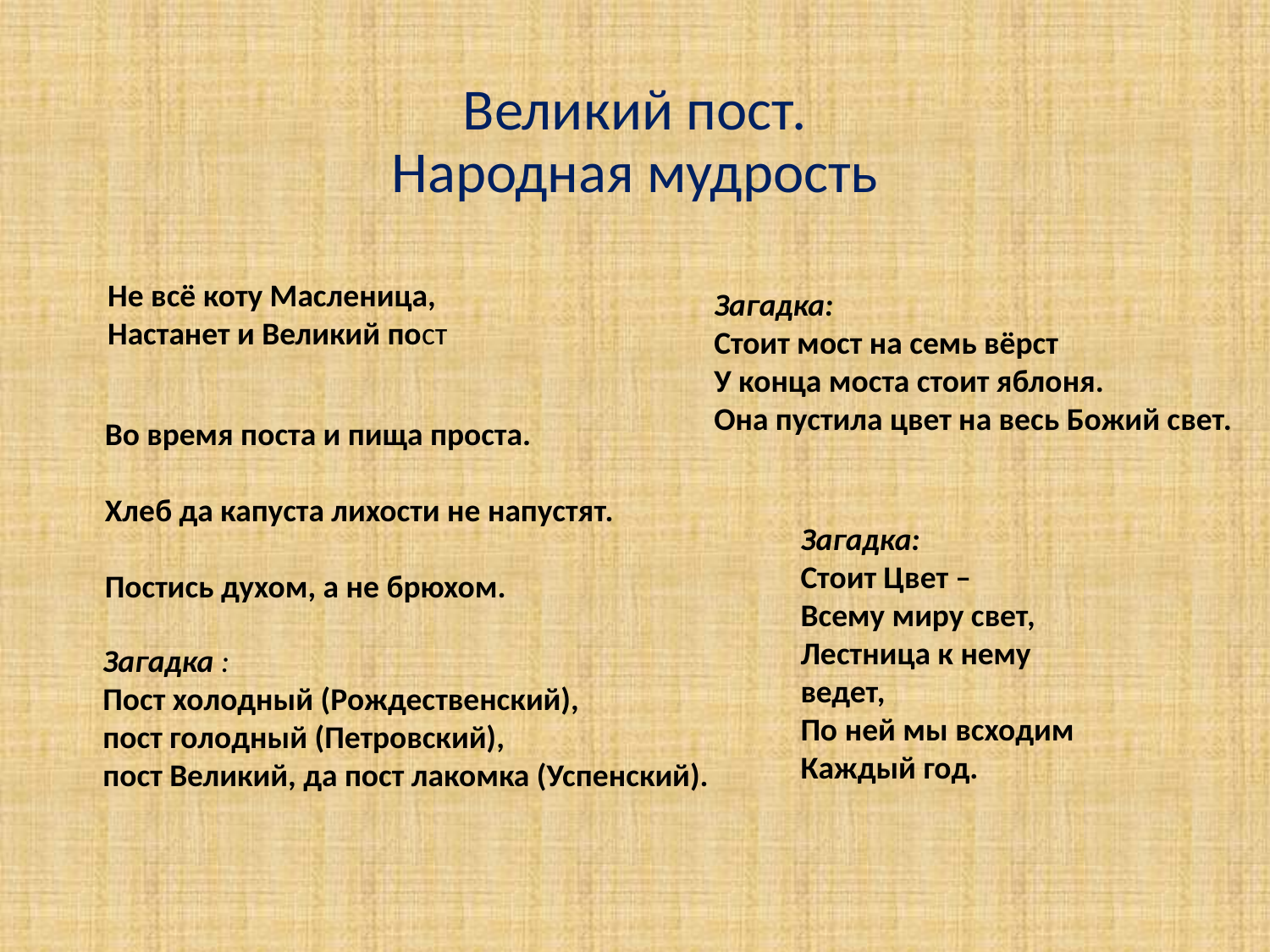

# Великий пост. Народная мудрость

Загадка:
Стоит мост на семь вёрст
У конца моста стоит яблоня.
Она пустила цвет на весь Божий свет.

Не всё коту Масленица,
Настанет и Великий пост
Во время поста и пища проста.

Хлеб да капуста лихости не напустят.

Постись духом, а не брюхом.
Загадка:
Стоит Цвет –
Всему миру свет,
Лестница к нему ведет,
По ней мы всходим
Каждый год.
Загадка :
Пост холодный (Рождественский),
пост голодный (Петровский),
пост Великий, да пост лакомка (Успенский).